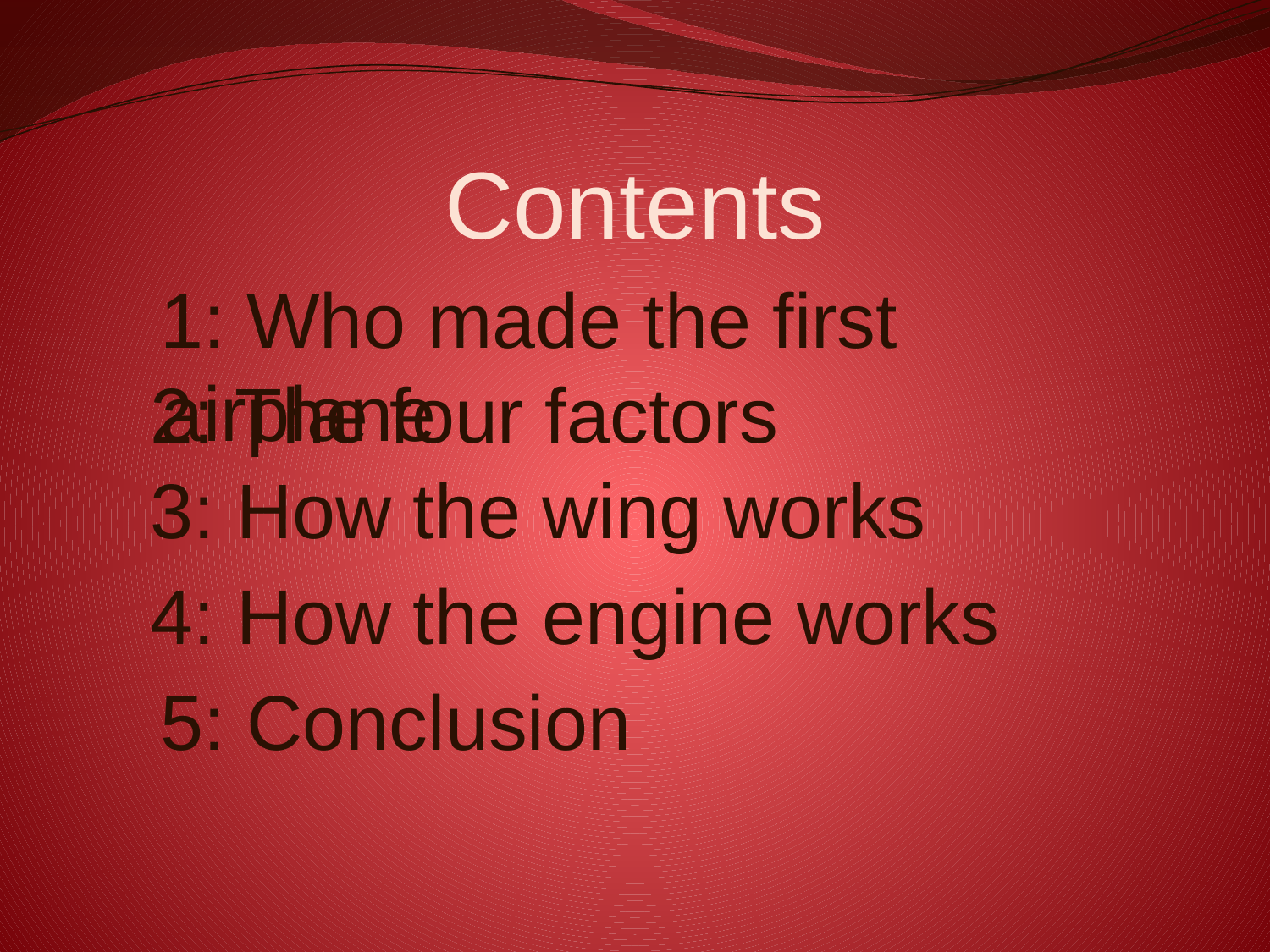

Contents
1: Who made the first airplane
2: The four factors
3: How the wing works
4: How the engine works
5: Conclusion